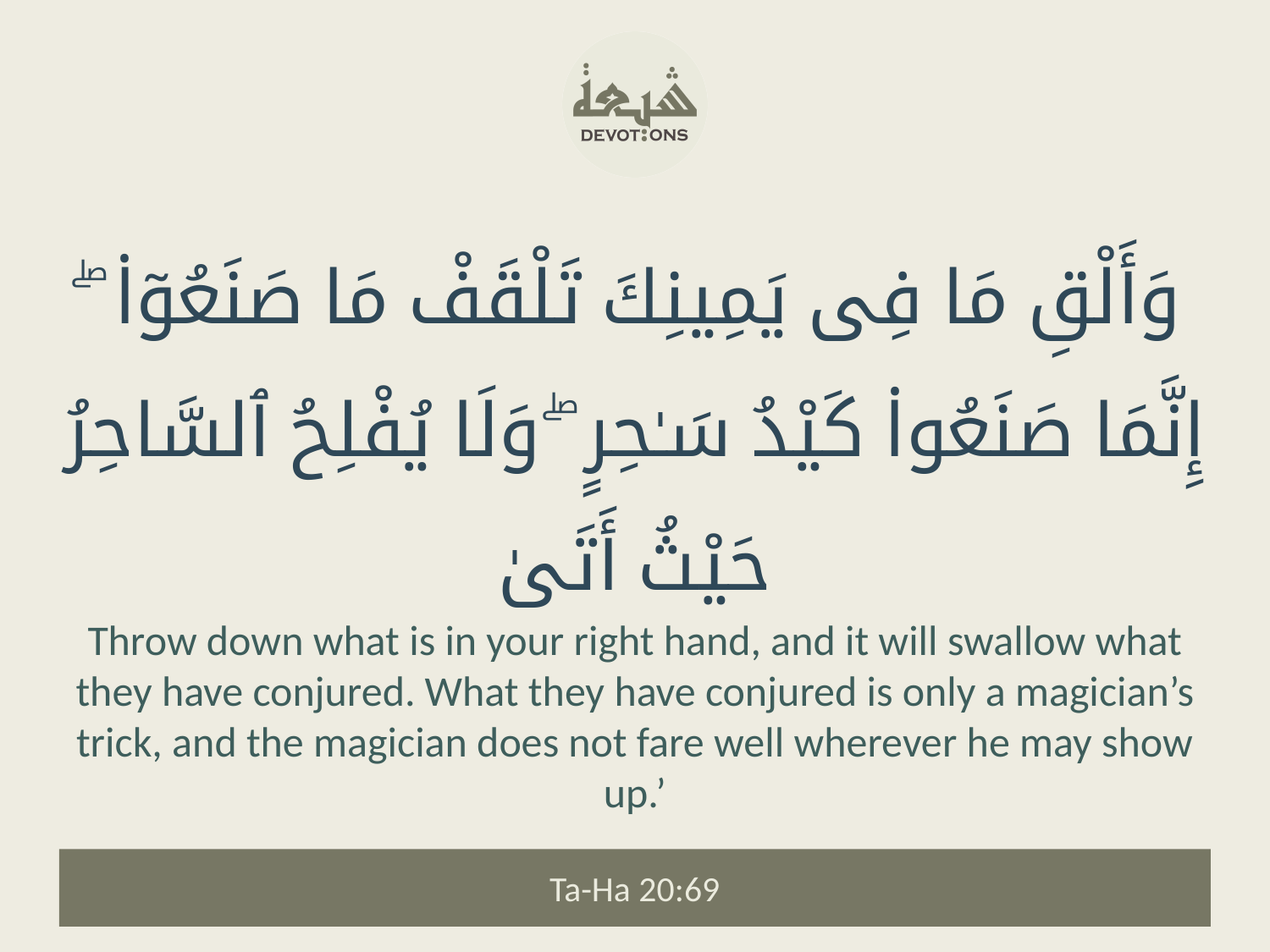

وَأَلْقِ مَا فِى يَمِينِكَ تَلْقَفْ مَا صَنَعُوٓا۟ ۖ إِنَّمَا صَنَعُوا۟ كَيْدُ سَـٰحِرٍ ۖ وَلَا يُفْلِحُ ٱلسَّاحِرُ حَيْثُ أَتَىٰ
Throw down what is in your right hand, and it will swallow what they have conjured. What they have conjured is only a magician’s trick, and the magician does not fare well wherever he may show up.’
Ta-Ha 20:69